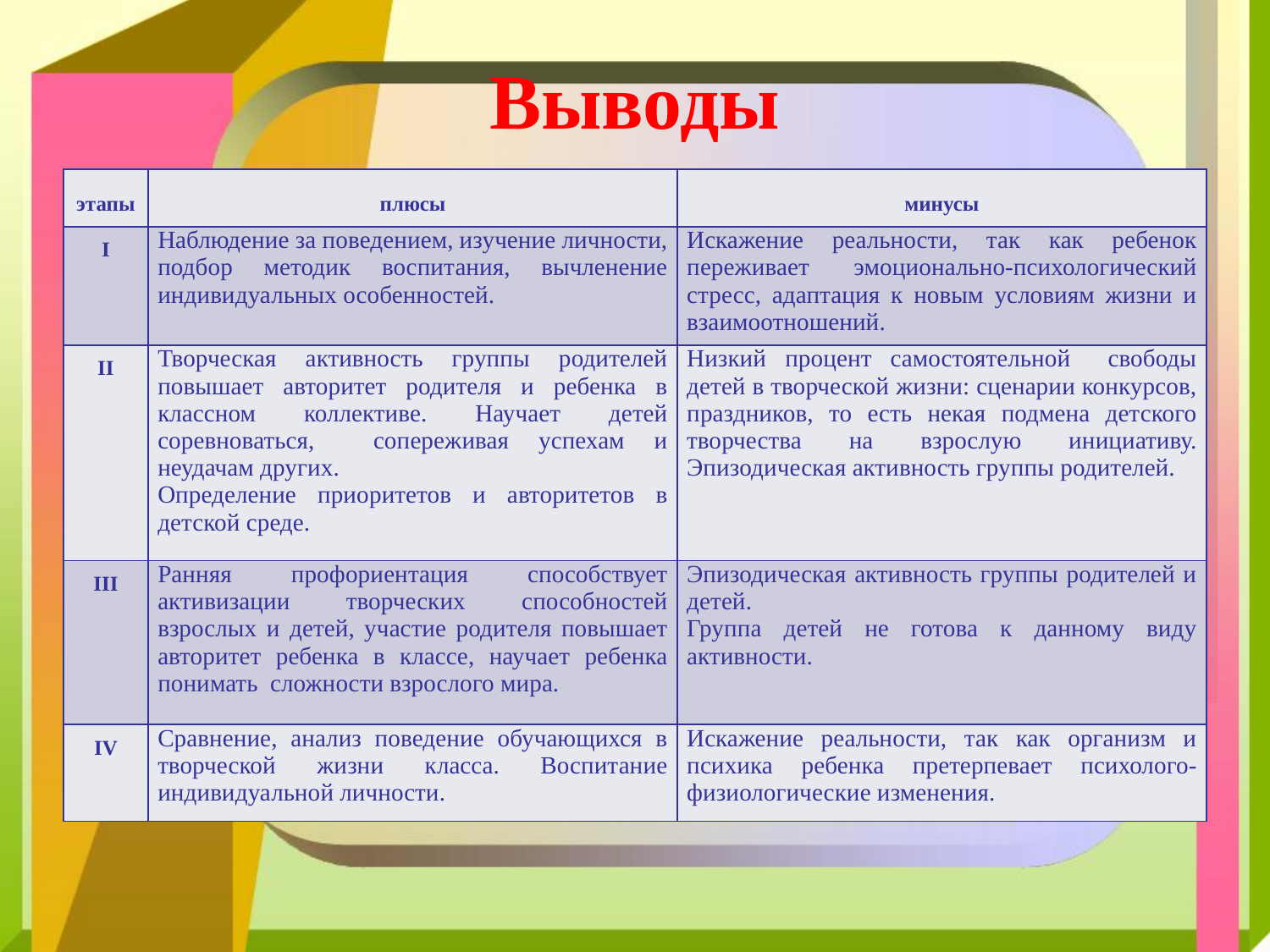

# Выводы
| этапы | плюсы | минусы |
| --- | --- | --- |
| I | Наблюдение за поведением, изучение личности, подбор методик воспитания, вычленение индивидуальных особенностей. | Искажение реальности, так как ребенок переживает эмоционально-психологический стресс, адаптация к новым условиям жизни и взаимоотношений. |
| II | Творческая активность группы родителей повышает авторитет родителя и ребенка в классном коллективе. Научает детей соревноваться, сопереживая успехам и неудачам других. Определение приоритетов и авторитетов в детской среде. | Низкий процент самостоятельной свободы детей в творческой жизни: сценарии конкурсов, праздников, то есть некая подмена детского творчества на взрослую инициативу. Эпизодическая активность группы родителей. |
| III | Ранняя профориентация способствует активизации творческих способностей взрослых и детей, участие родителя повышает авторитет ребенка в классе, научает ребенка понимать сложности взрослого мира. | Эпизодическая активность группы родителей и детей. Группа детей не готова к данному виду активности. |
| IV | Сравнение, анализ поведение обучающихся в творческой жизни класса. Воспитание индивидуальной личности. | Искажение реальности, так как организм и психика ребенка претерпевает психолого-физиологические изменения. |